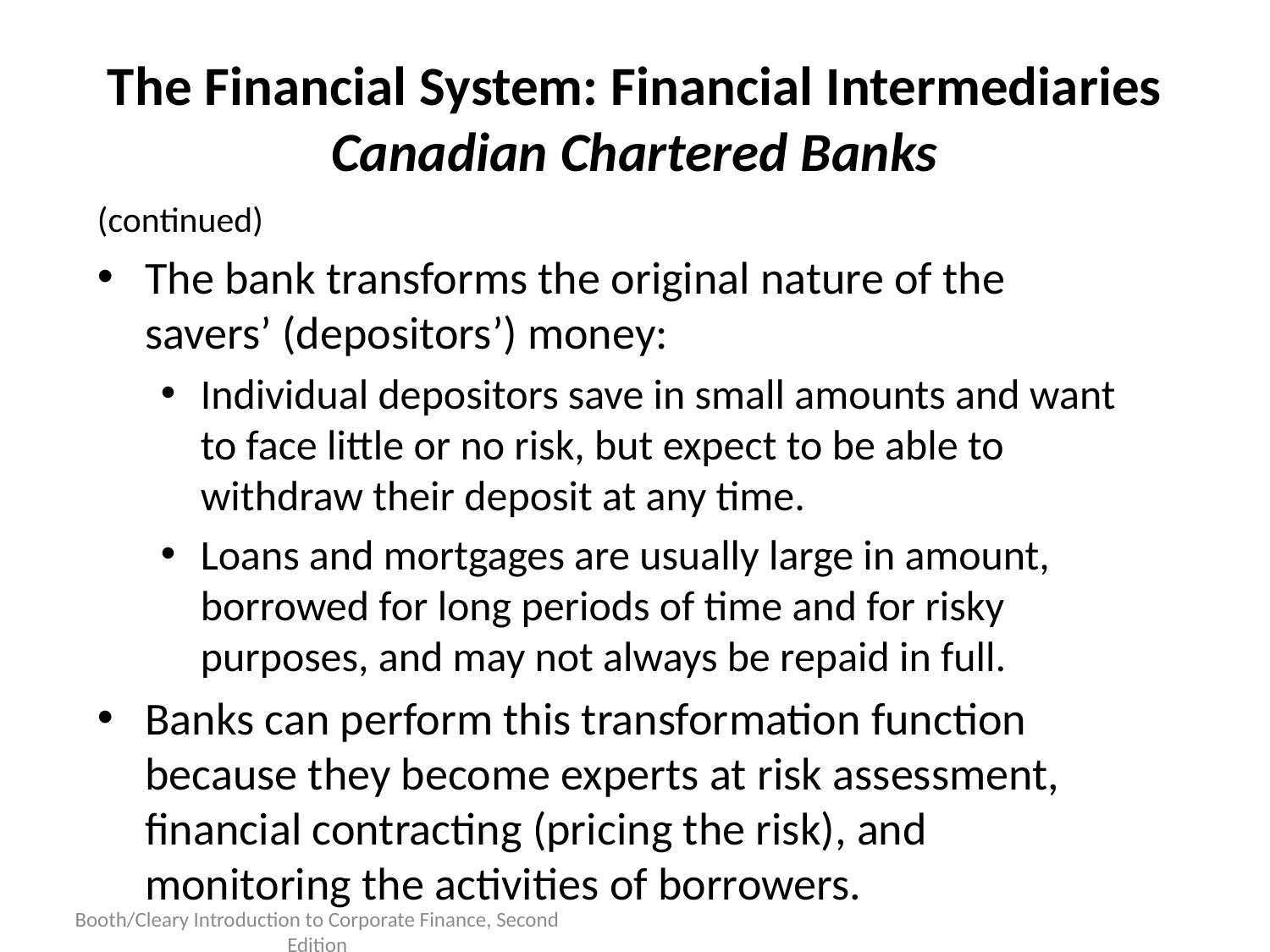

# The Financial System: Financial Intermediaries Canadian Chartered Banks
(continued)
The bank transforms the original nature of the savers’ (depositors’) money:
Individual depositors save in small amounts and want to face little or no risk, but expect to be able to withdraw their deposit at any time.
Loans and mortgages are usually large in amount, borrowed for long periods of time and for risky purposes, and may not always be repaid in full.
Banks can perform this transformation function because they become experts at risk assessment, financial contracting (pricing the risk), and monitoring the activities of borrowers.
12
Booth/Cleary Introduction to Corporate Finance, Second Edition